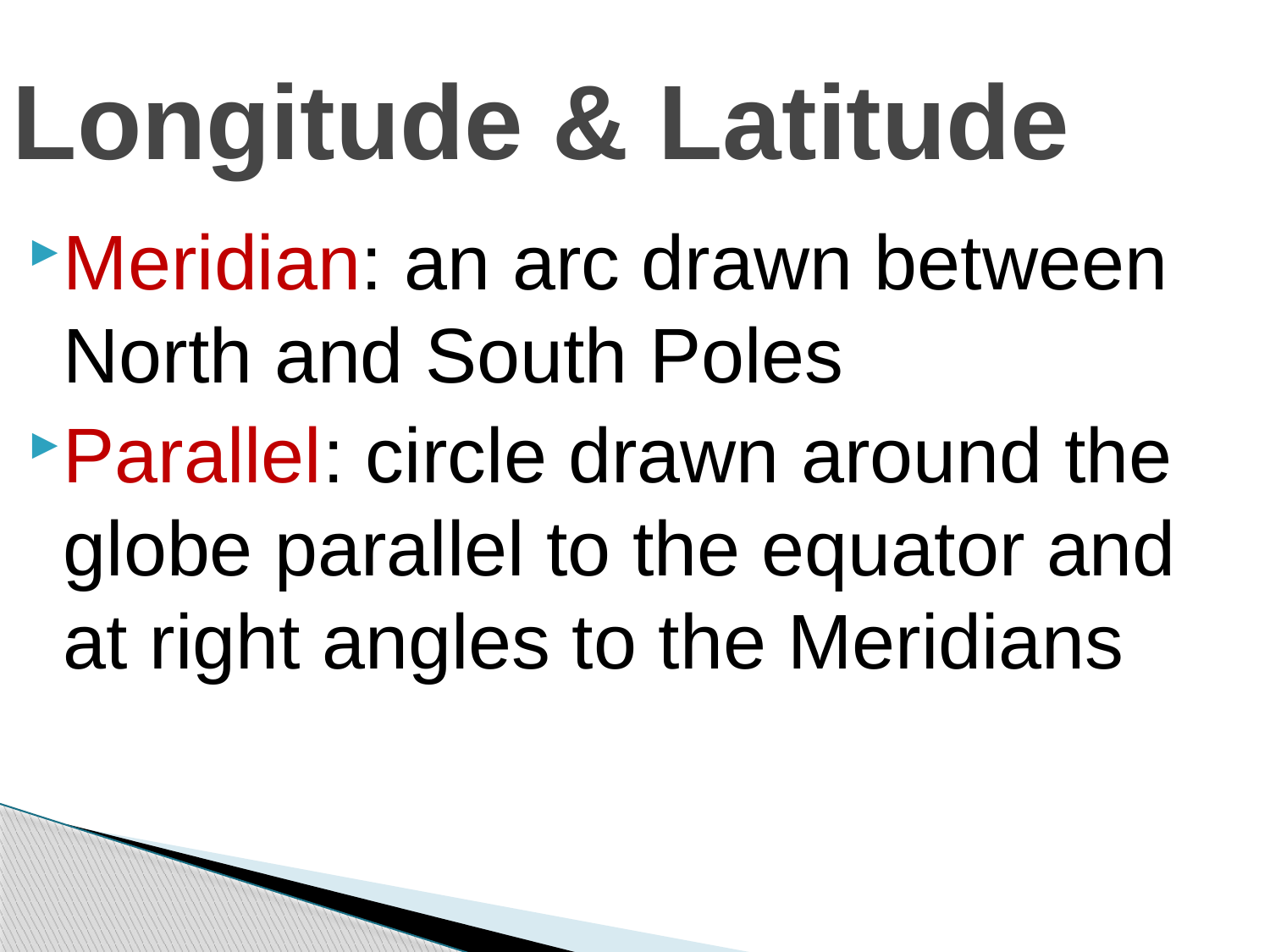

# Longitude & Latitude
Meridian: an arc drawn between North and South Poles
Parallel: circle drawn around the globe parallel to the equator and at right angles to the Meridians